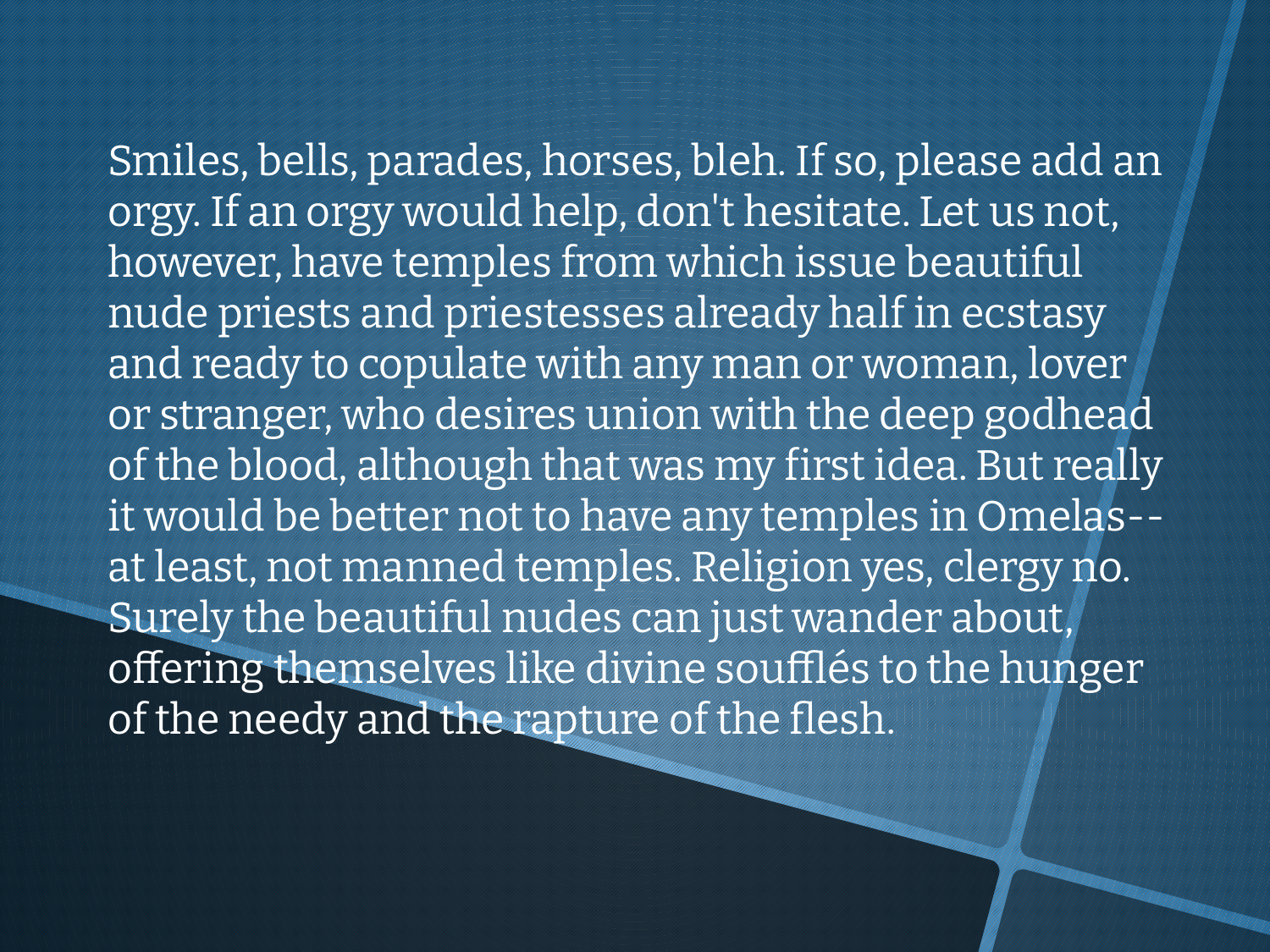

Smiles, bells, parades, horses, bleh. If so, please add an orgy. If an orgy would help, don't hesitate. Let us not, however, have temples from which issue beautiful nude priests and priestesses already half in ecstasy and ready to copulate with any man or woman, lover or stranger, who desires union with the deep godhead of the blood, although that was my first idea. But really it would be better not to have any temples in Omelas--at least, not manned temples. Religion yes, clergy no. Surely the beautiful nudes can just wander about, offering themselves like divine soufflés to the hunger of the needy and the rapture of the flesh.